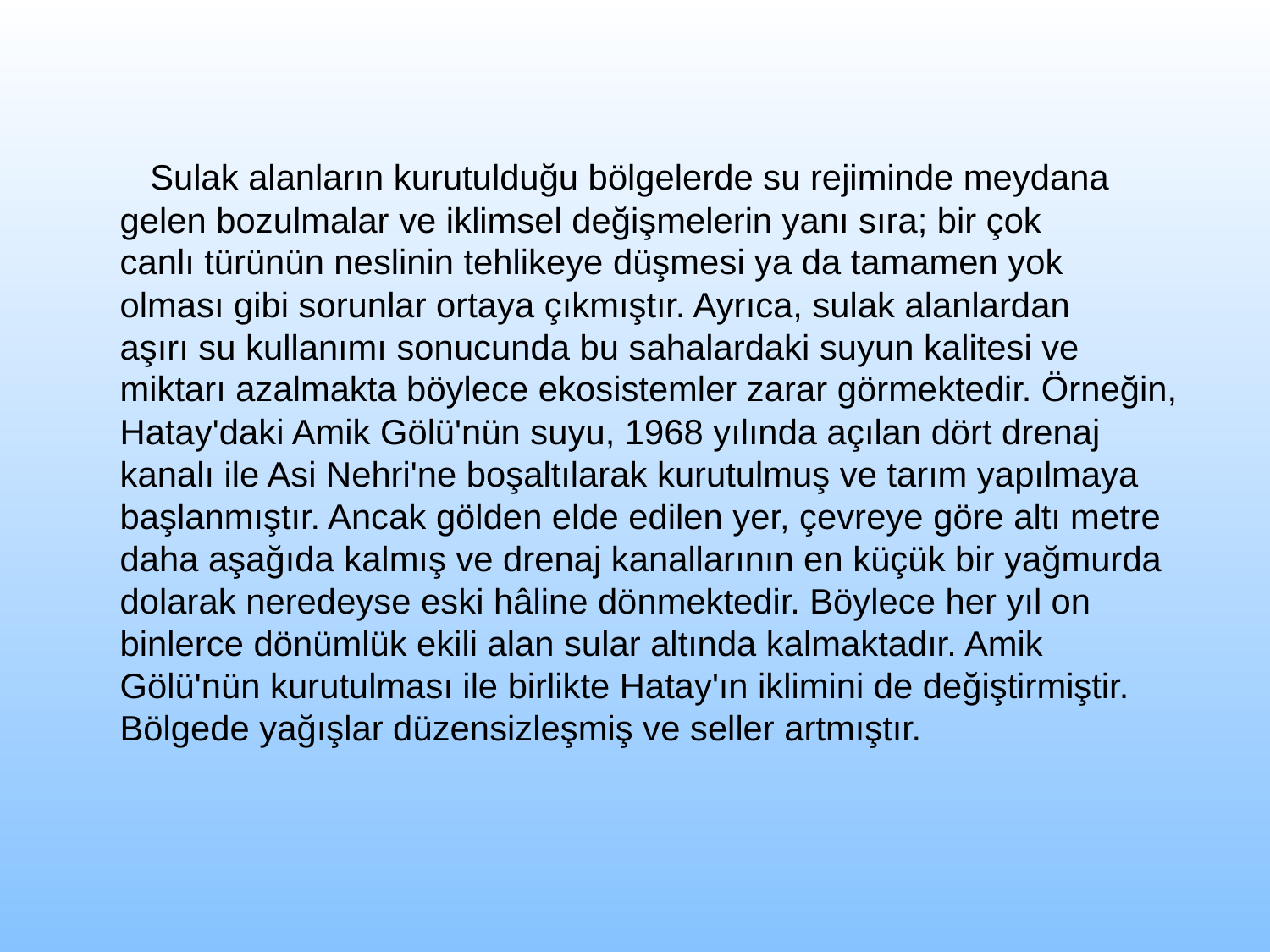

Sulak alanların kurutulduğu bölgelerde su rejiminde meydana gelen bozulmalar ve iklimsel değişmelerin yanı sıra; bir çok canlı türünün neslinin tehlikeye düşmesi ya da tamamen yok olması gibi sorunlar ortaya çıkmıştır. Ayrıca, sulak alanlardan aşırı su kullanımı sonucunda bu sahalardaki suyun kalitesi ve miktarı azalmakta böylece ekosistemler zarar görmektedir. Örneğin, Hatay'daki Amik Gölü'nün suyu, 1968 yılında açılan dört drenaj kanalı ile Asi Nehri'ne boşaltılarak kurutulmuş ve tarım yapılmaya başlanmıştır. Ancak gölden elde edilen yer, çevreye göre altı metre daha aşağıda kalmış ve drenaj kanallarının en küçük bir yağmurda dolarak neredeyse eski hâline dönmektedir. Böylece her yıl on binlerce dönümlük ekili alan sular altında kalmaktadır. Amik Gölü'nün kurutulması ile birlikte Hatay'ın iklimini de değiştirmiştir. Bölgede yağışlar düzensizleşmiş ve seller artmıştır.